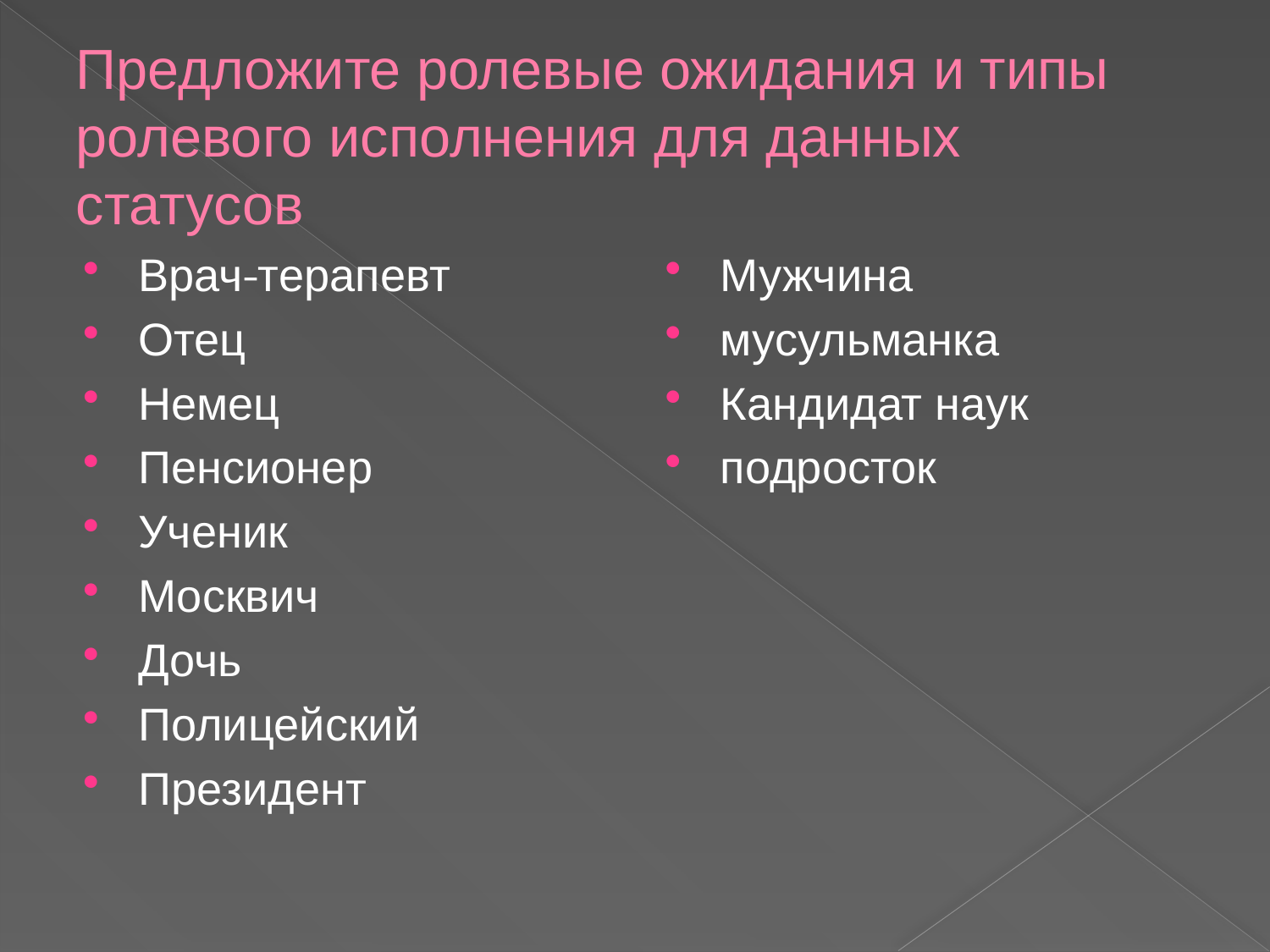

# Предложите ролевые ожидания и типы ролевого исполнения для данных статусов
Врач-терапевт
Отец
Немец
Пенсионер
Ученик
Москвич
Дочь
Полицейский
Президент

Мужчина
мусульманка
Кандидат наук
подросток